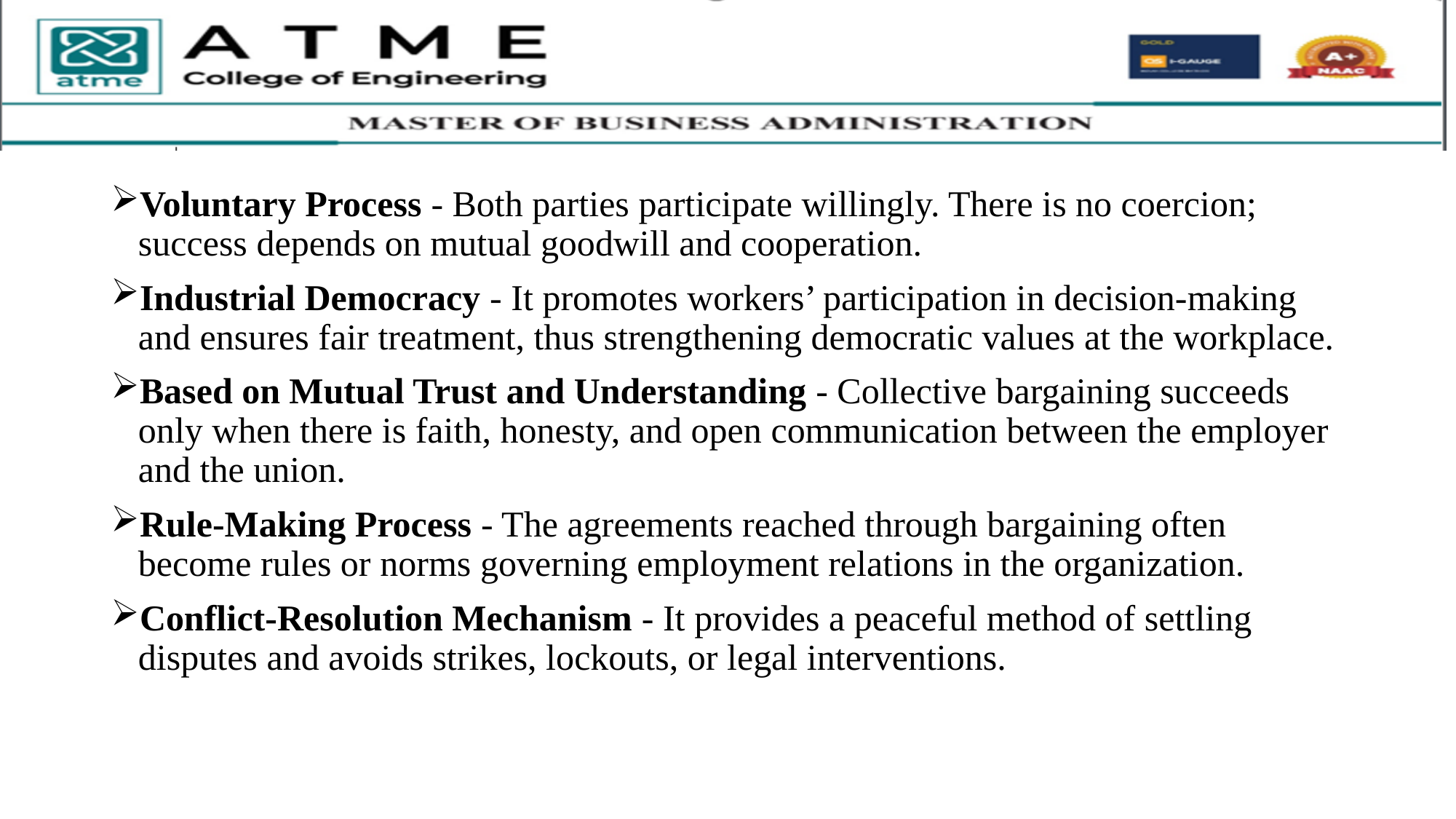

Voluntary Process - Both parties participate willingly. There is no coercion; success depends on mutual goodwill and cooperation.
Industrial Democracy - It promotes workers’ participation in decision-making and ensures fair treatment, thus strengthening democratic values at the workplace.
Based on Mutual Trust and Understanding - Collective bargaining succeeds only when there is faith, honesty, and open communication between the employer and the union.
Rule-Making Process - The agreements reached through bargaining often become rules or norms governing employment relations in the organization.
Conflict-Resolution Mechanism - It provides a peaceful method of settling disputes and avoids strikes, lockouts, or legal interventions.